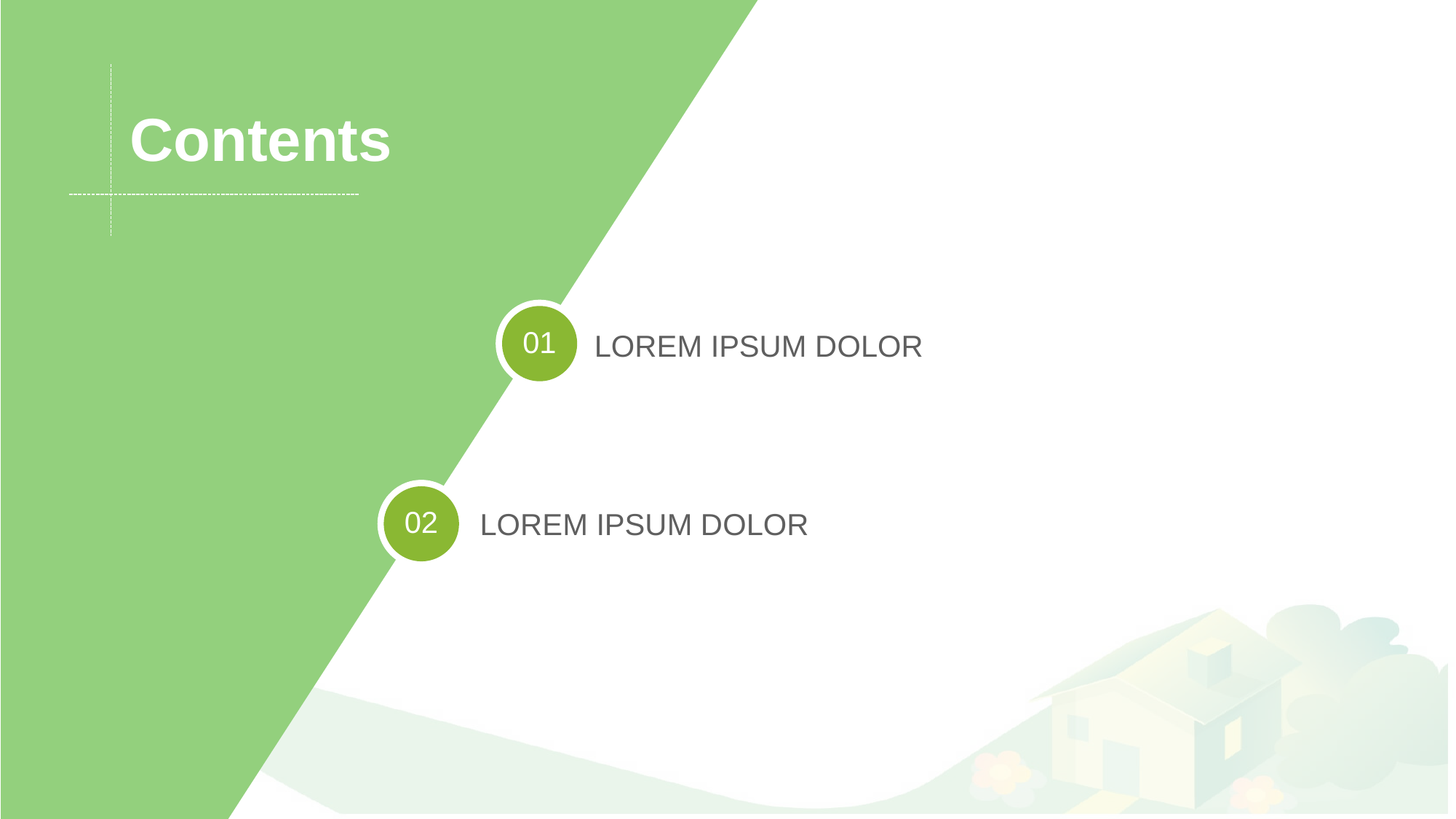

Contents

01
LOREM IPSUM DOLOR

02
LOREM IPSUM DOLOR